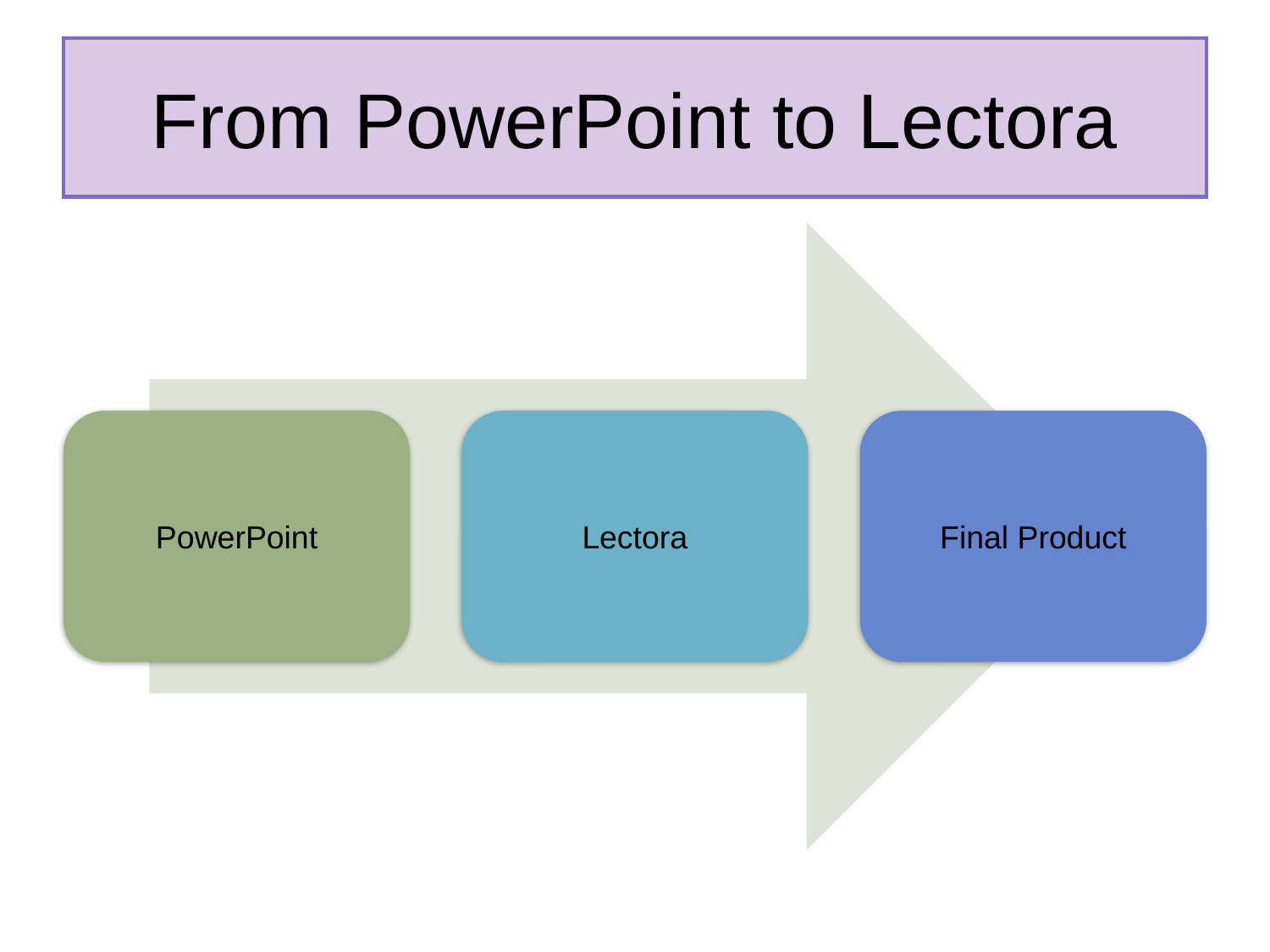

# From PowerPoint to Lectora
PowerPoint
Lectora
Final Product